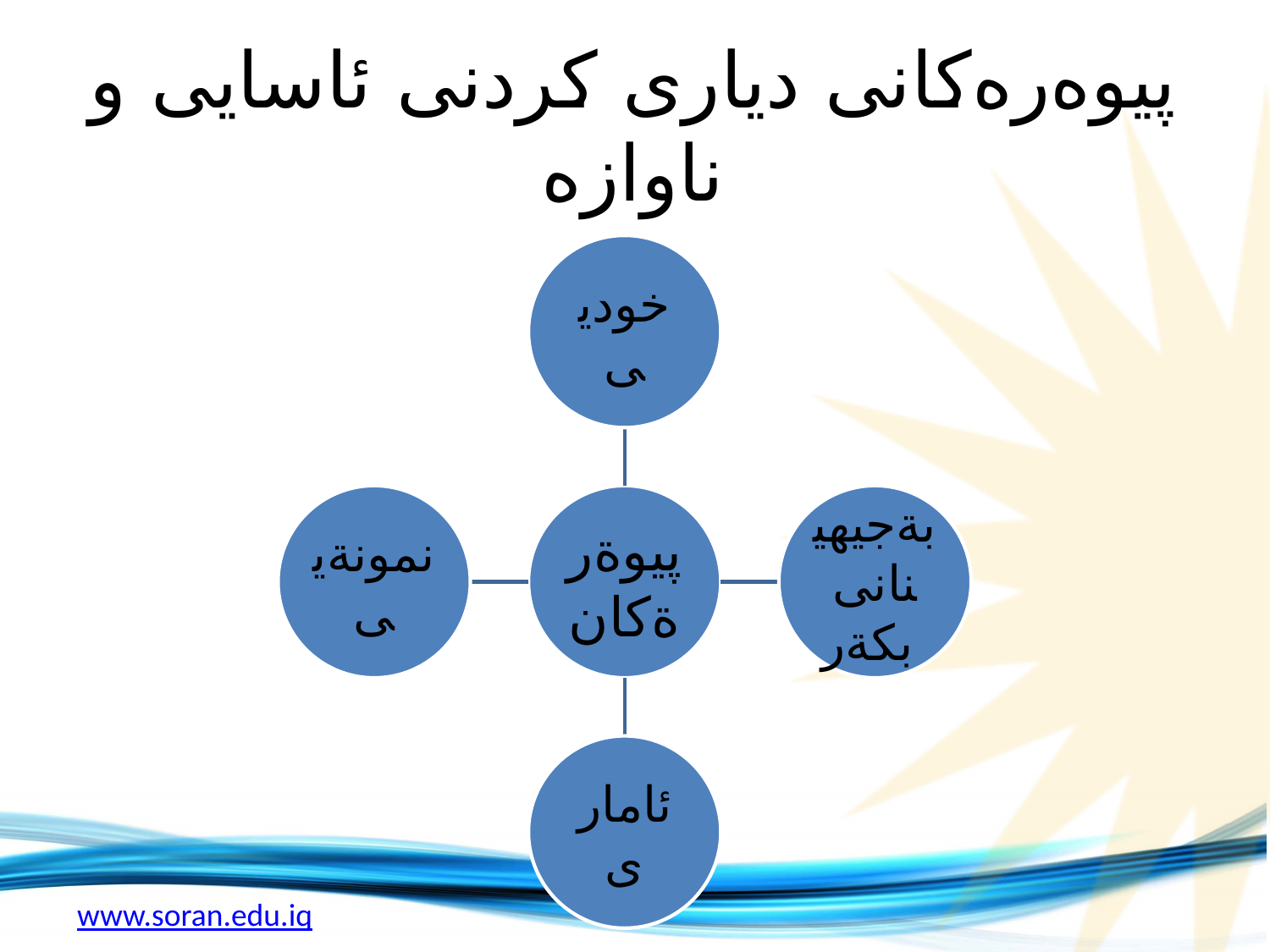

# پيوه‌ره‌كانى ديارى كردنى ئاسايى و ناوازه‌
پیوةرةكان

خوديى

بةجيهينانى
 بكةر

ئامارى

نمونةيى